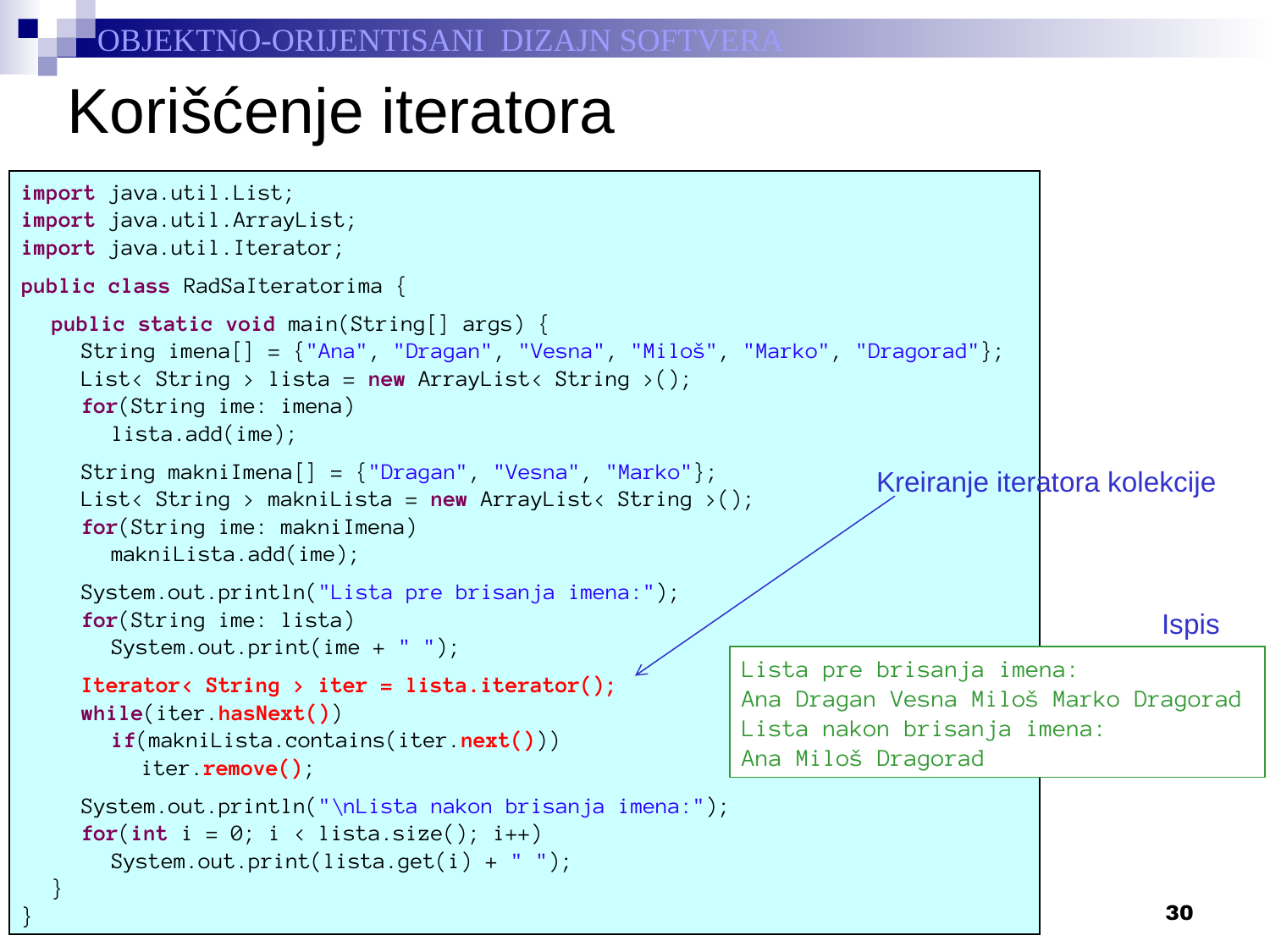

# Korišćenje iteratora
import java.util.List;
import java.util.ArrayList;
import java.util.Iterator;
public class RadSaIteratorima {
	public static void main(String[] args) {
		String imena[] = {"Ana", "Dragan", "Vesna", "Miloš", "Marko", "Dragorad"};
		List< String > lista = new ArrayList< String >();
		for(String ime: imena)
			lista.add(ime);
		String makniImena[] = {"Dragan", "Vesna", "Marko"};
		List< String > makniLista = new ArrayList< String >();
		for(String ime: makniImena)
			makniLista.add(ime);
		System.out.println("Lista pre brisanja imena:");
		for(String ime: lista)
			System.out.print(ime + " ");
		Iterator< String > iter = lista.iterator();
		while(iter.hasNext())
			if(makniLista.contains(iter.next()))
				iter.remove();
		System.out.println("\nLista nakon brisanja imena:");
		for(int i = 0; i < lista.size(); i++)
			System.out.print(lista.get(i) + " ");
	}
}
Kreiranje iteratora kolekcije
Ispis
Lista pre brisanja imena:
Ana Dragan Vesna Miloš Marko Dragorad
Lista nakon brisanja imena:
Ana Miloš Dragorad
30